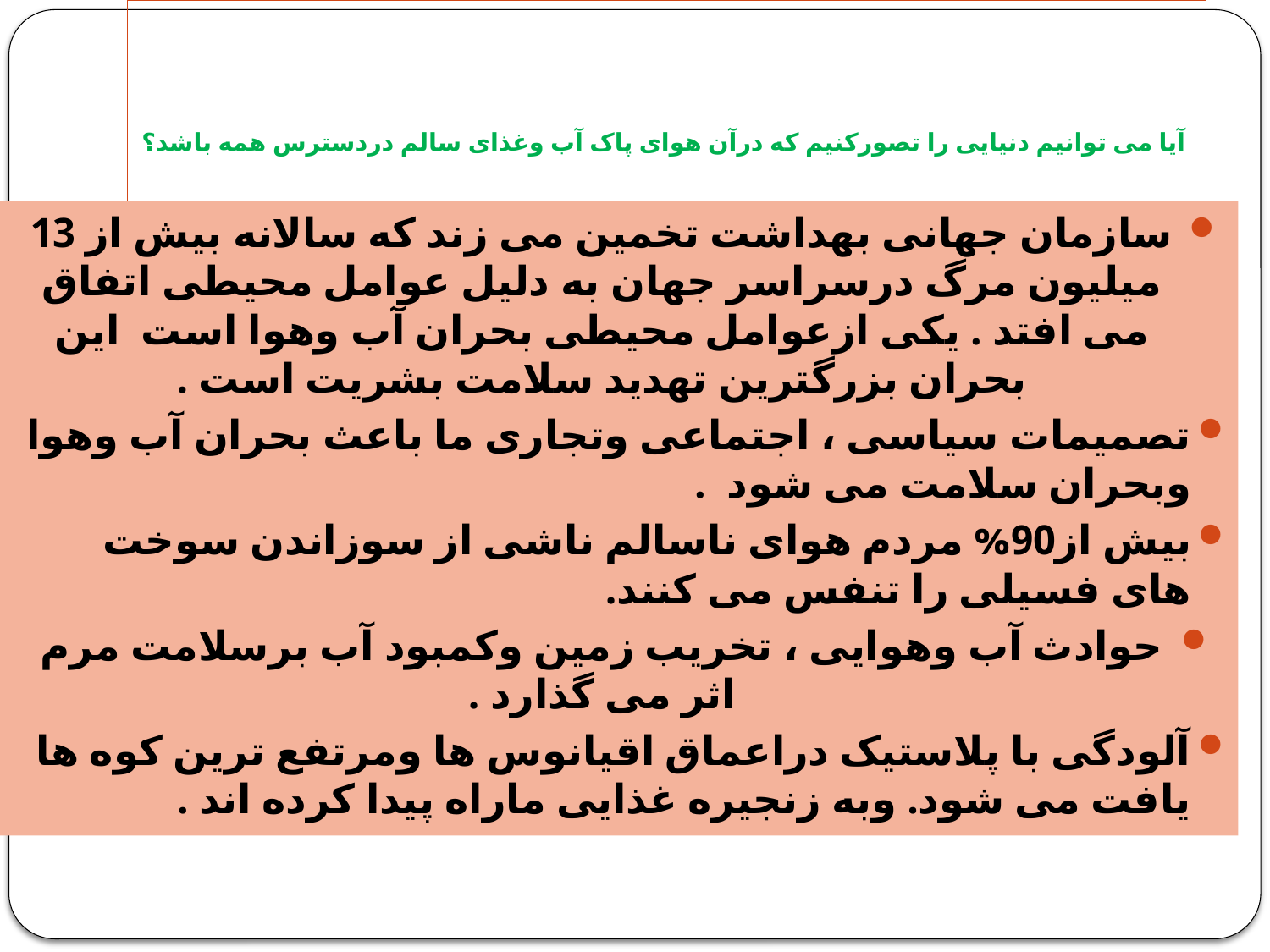

# آیا می توانیم دنیایی را تصورکنیم که درآن هوای پاک آب وغذای سالم دردسترس همه باشد؟
سازمان جهانی بهداشت تخمین می زند که سالانه بیش از 13 میلیون مرگ درسراسر جهان به دلیل عوامل محیطی اتفاق می افتد . یکی ازعوامل محیطی بحران آب وهوا است  این بحران بزرگترین تهدید سلامت بشریت است .
تصمیمات سیاسی ، اجتماعی وتجاری ما باعث بحران آب وهوا وبحران سلامت می شود  .
بیش از90% مردم هوای ناسالم ناشی از سوزاندن سوخت های فسیلی را تنفس می کنند.
حوادث آب وهوایی ، تخریب زمین وکمبود آب برسلامت مرم اثر می گذارد .
آلودگی با پلاستیک دراعماق اقیانوس ها ومرتفع ترین کوه ها یافت می شود. وبه زنجیره غذایی ماراه پیدا کرده اند .